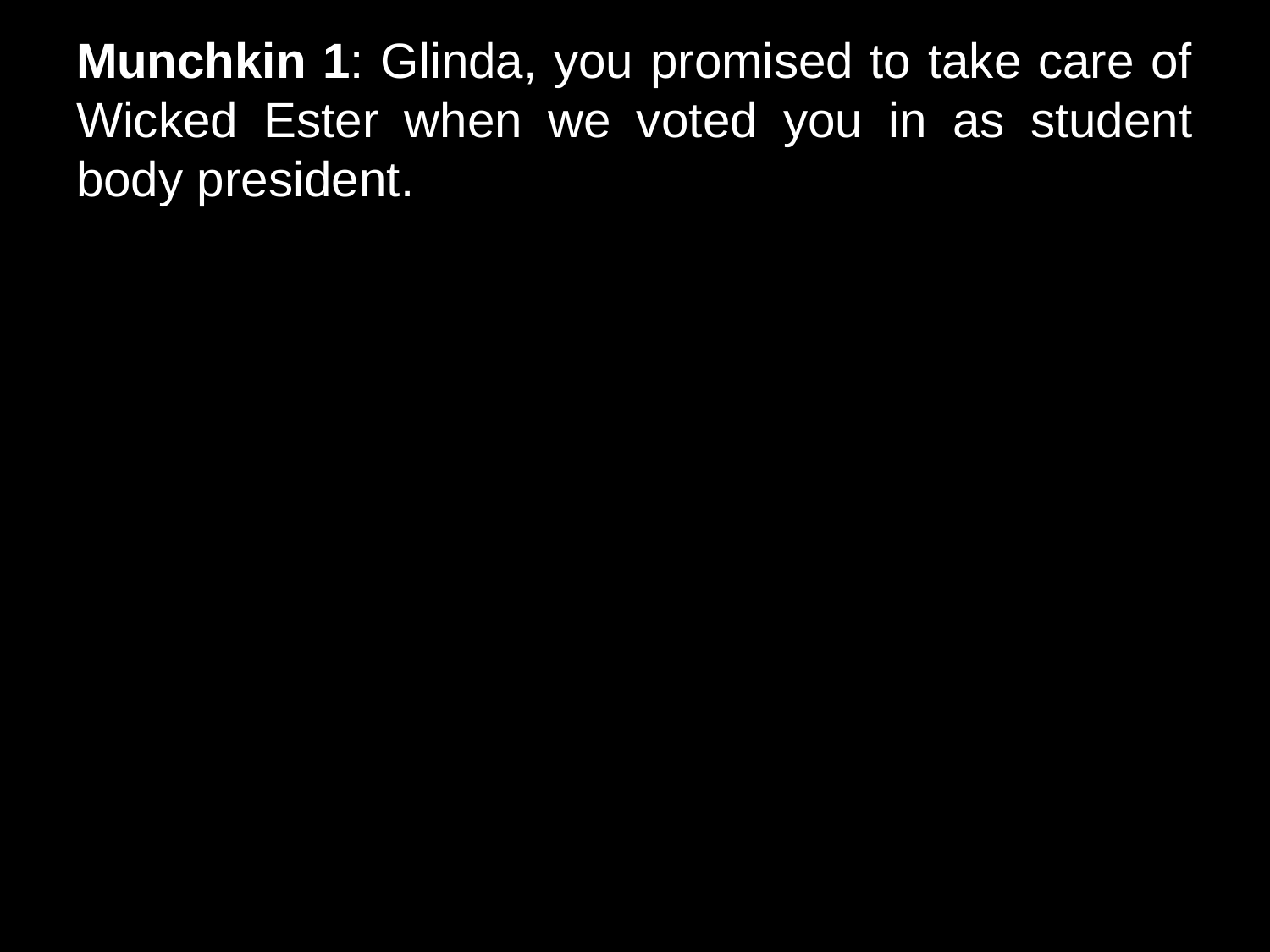

# Munchkin 1: Glinda, you promised to take care of Wicked Ester when we voted you in as student body president.